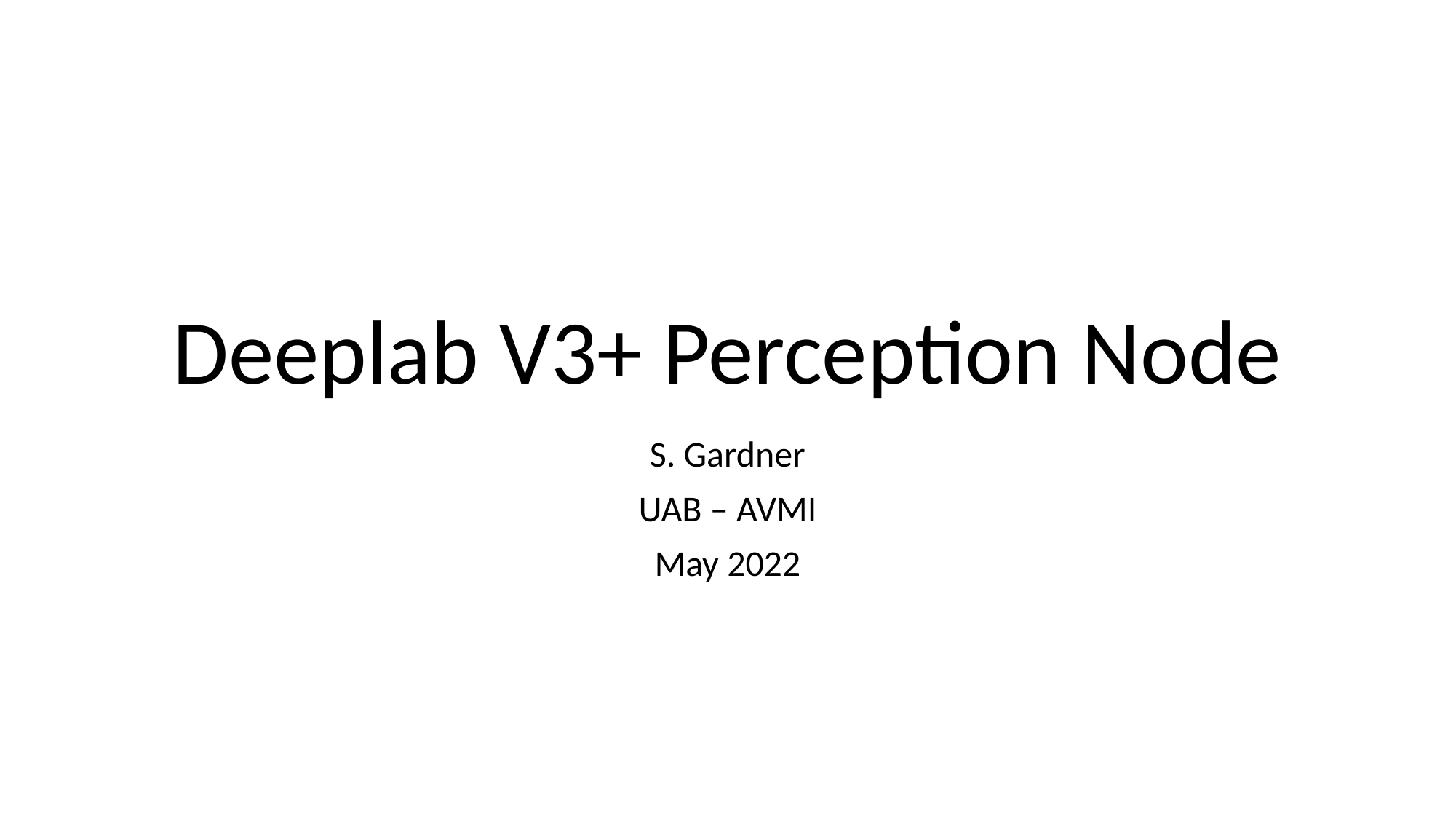

# Deeplab V3+ Perception Node
S. Gardner
UAB – AVMI
May 2022